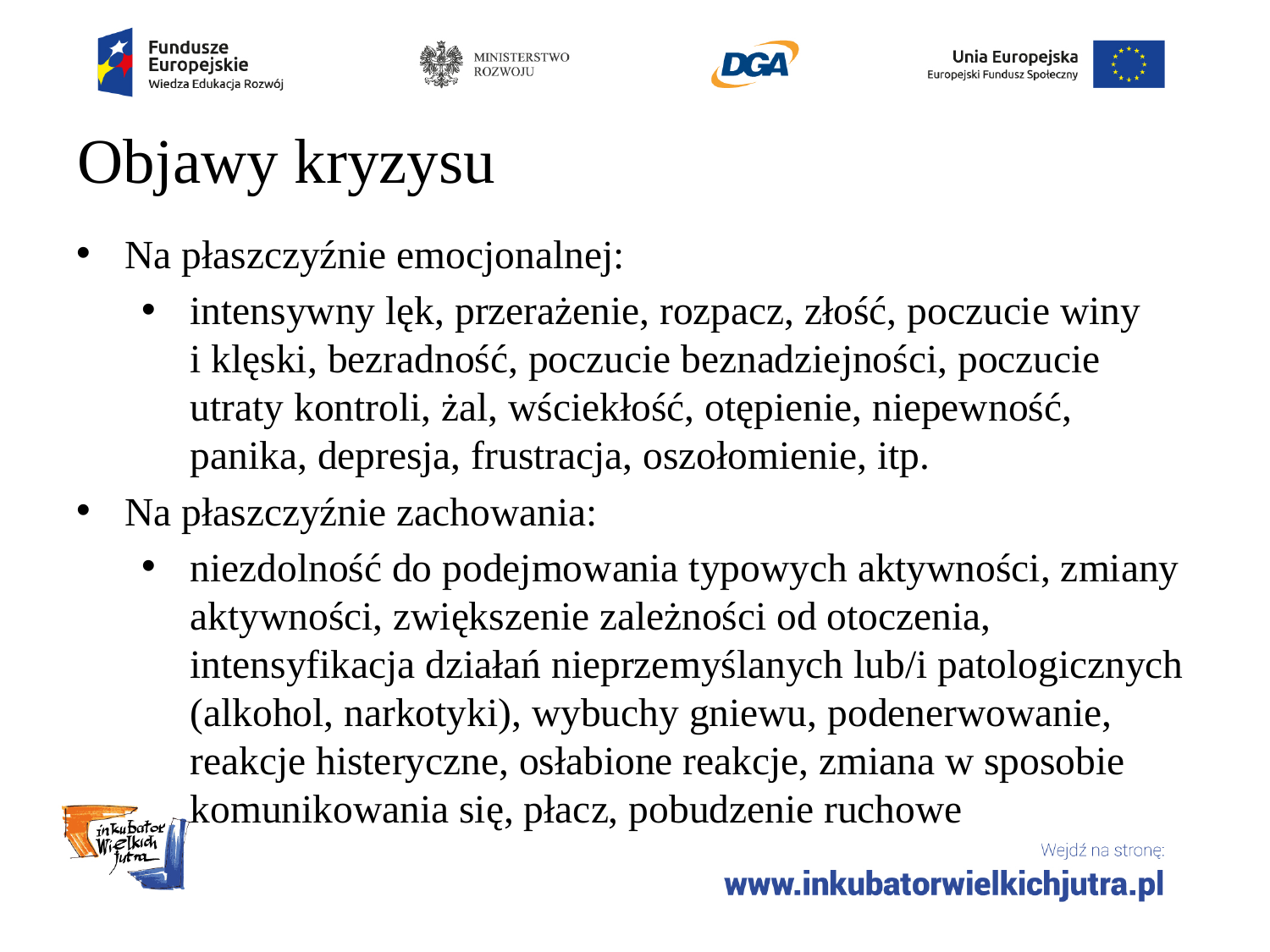

# Objawy kryzysu
Na płaszczyźnie emocjonalnej:
intensywny lęk, przerażenie, rozpacz, złość, poczucie winy     i klęski, bezradność, poczucie beznadziejności, poczucie utraty kontroli, żal, wściekłość, otępienie, niepewność, panika, depresja, frustracja, oszołomienie, itp.
Na płaszczyźnie zachowania:
niezdolność do podejmowania typowych aktywności, zmiany aktywności, zwiększenie zależności od otoczenia, intensyfikacja działań nieprzemyślanych lub/i patologicznych (alkohol, narkotyki), wybuchy gniewu, podenerwowanie, reakcje histeryczne, osłabione reakcje, zmiana w sposobie komunikowania się, płacz, pobudzenie ruchowe